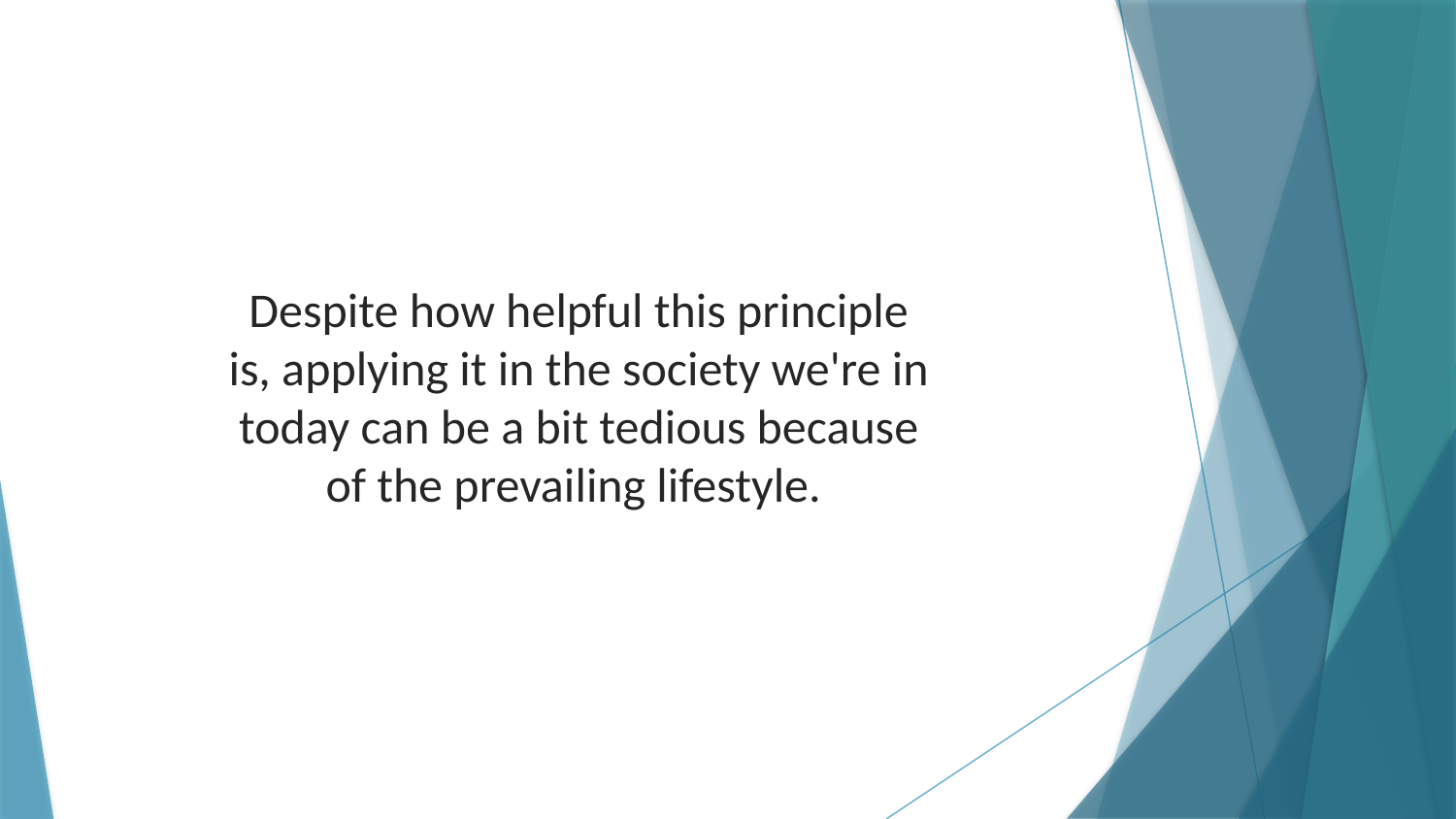

Despite how helpful this principle is, applying it in the society we're in today can be a bit tedious because of the prevailing lifestyle.